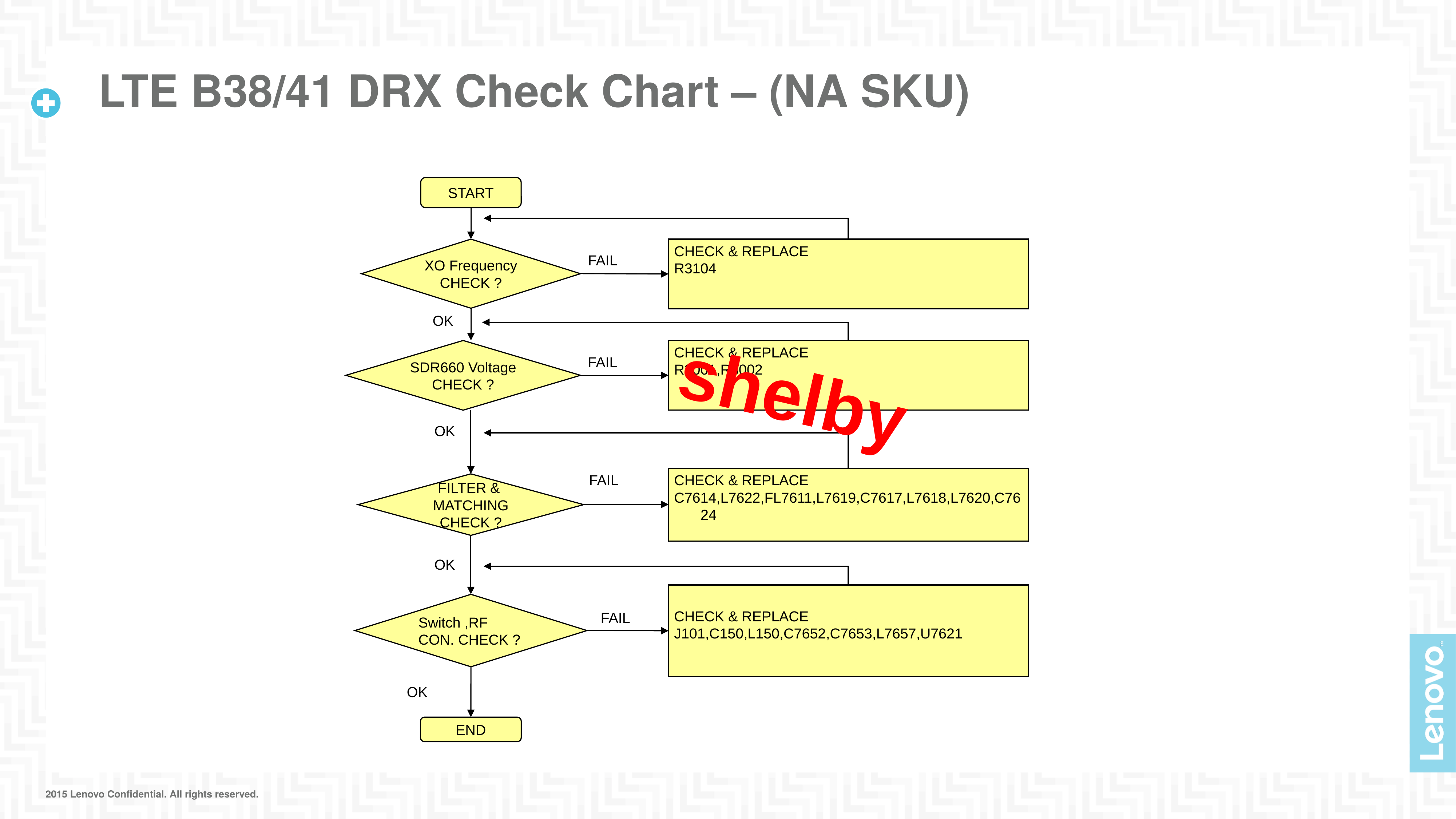

# LTE B38/41 DRX Check Chart – (NA SKU)
START

XO Frequency
CHECK ?

CHECK & REPLACE
R3104

FAIL
OK
shelby

SDR660 Voltage CHECK ?

CHECK & REPLACE
R3001,R3002

FAIL
OK
FAIL
CHECK & REPLACE
C7614,L7622,FL7611,L7619,C7617,L7618,L7620,C7624

FILTER &  MATCHING CHECK ?
OK
CHECK & REPLACE
J101,C150,L150,C7652,C7653,L7657,U7621

Switch ,RF  CON. CHECK ?
FAIL
OK
OK
END